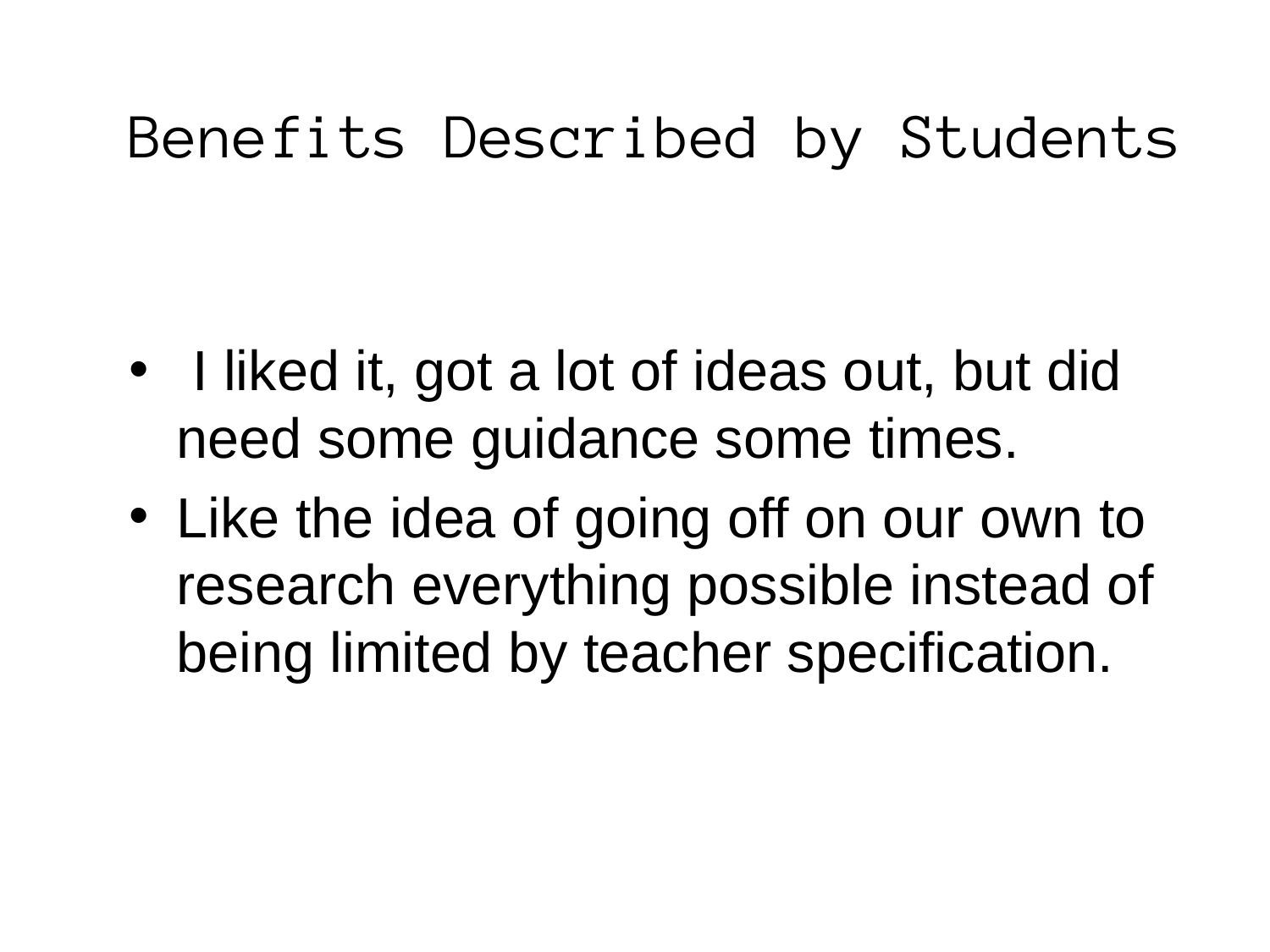

# Benefits Described by Students
 I liked it, got a lot of ideas out, but did need some guidance some times.
Like the idea of going off on our own to research everything possible instead of being limited by teacher specification.